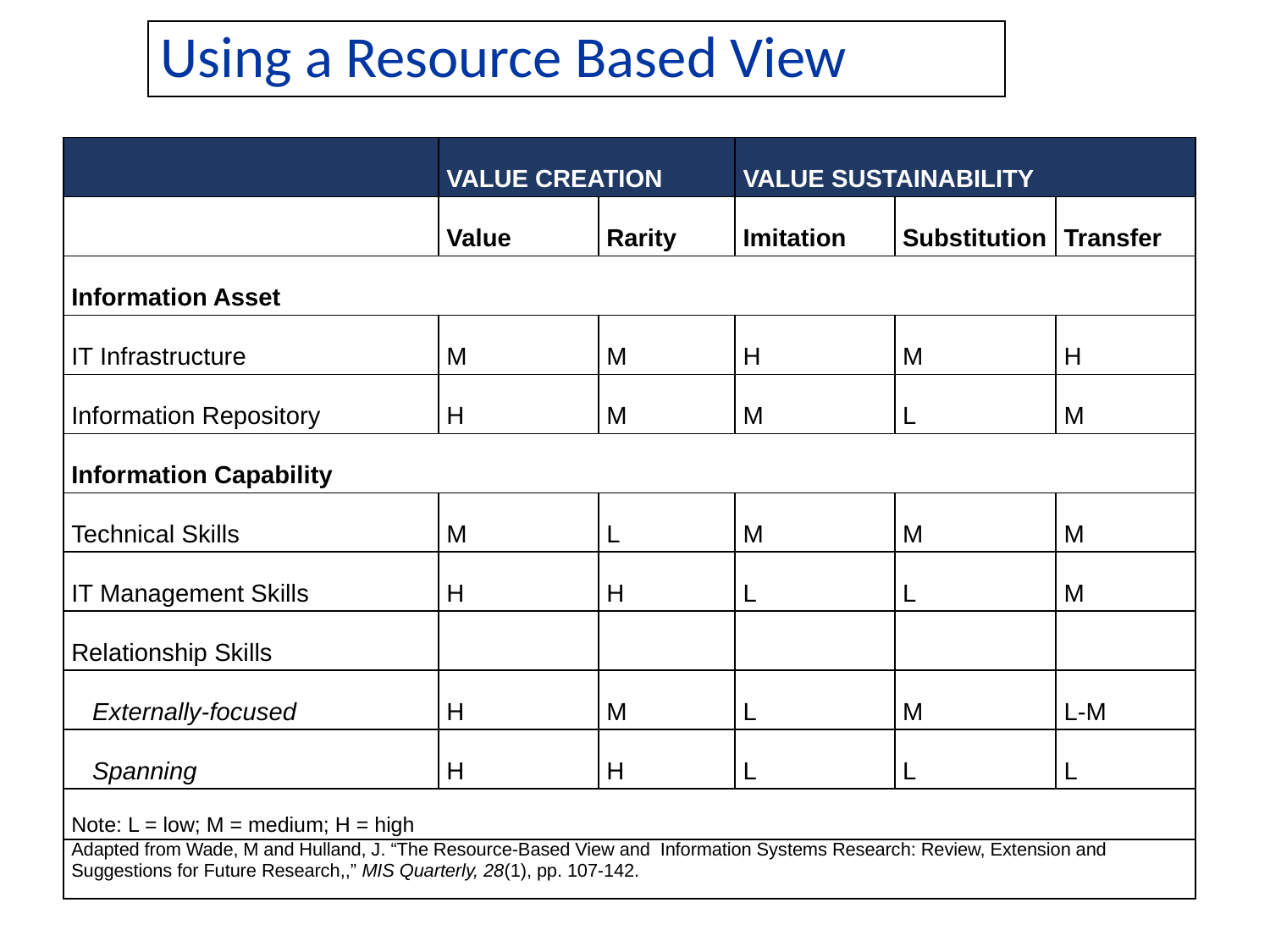

Using a Resource Based View
|  | VALUE CREATION |  | VALUE SUSTAINABILITY |  |  |
| --- | --- | --- | --- | --- | --- |
|  | Value | Rarity | Imitation | Substitution | Transfer |
| Information Asset |  |  |  |  |  |
| IT Infrastructure | M | M | H | M | H |
| Information Repository | H | M | M | L | M |
| Information Capability |  |  |  |  |  |
| Technical Skills | M | L | M | M | M |
| IT Management Skills | H | H | L | L | M |
| Relationship Skills |  |  |  |  |  |
| Externally-focused | H | M | L | M | L-M |
| Spanning | H | H | L | L | L |
| Note: L = low; M = medium; H = high |  |  |  |  |  |
| Adapted from Wade, M and Hulland, J. “The Resource-Based View and Information Systems Research: Review, Extension and Suggestions for Future Research,,” MIS Quarterly, 28(1), pp. 107-142. |  |  |  |  |  |